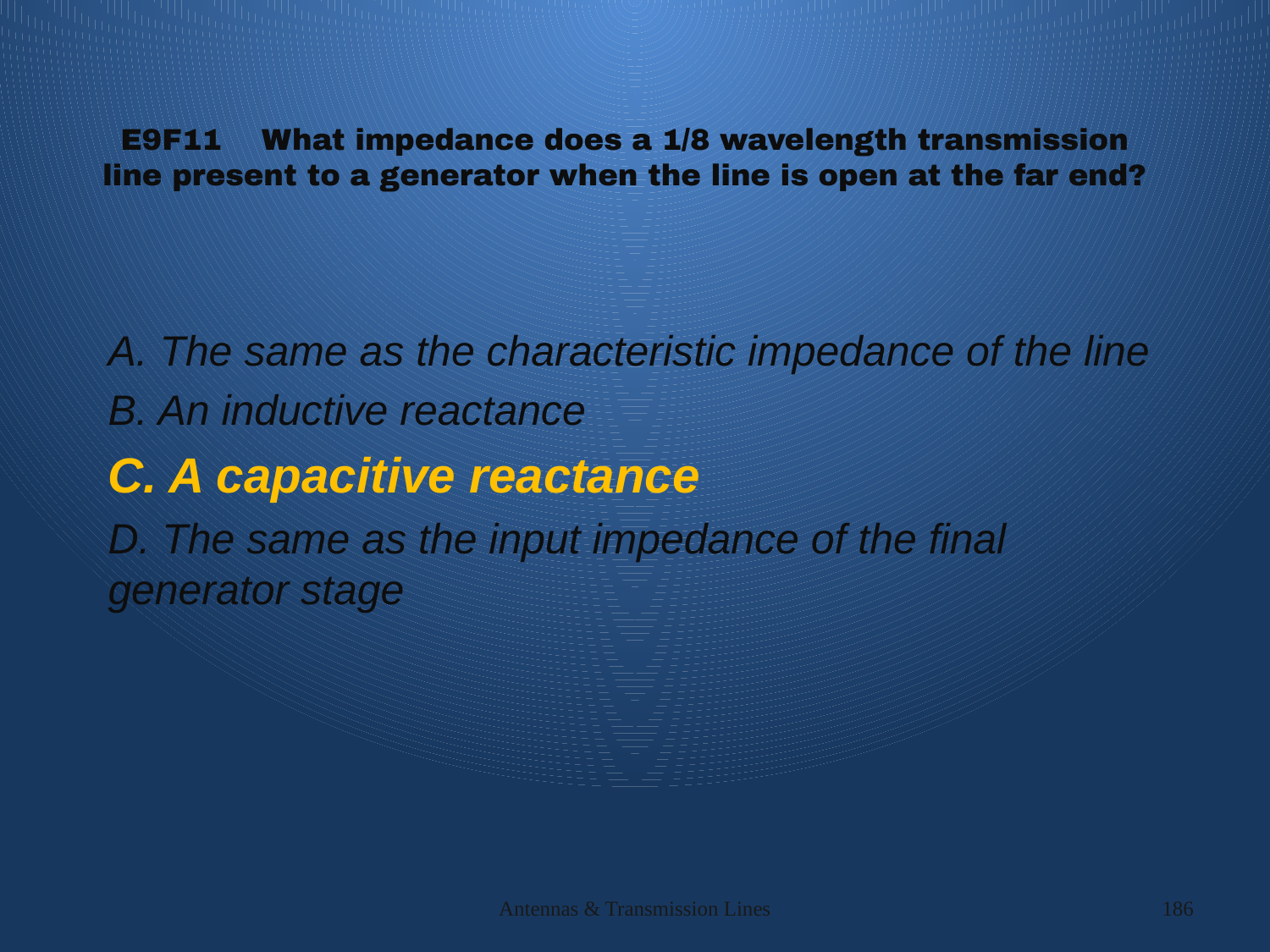

# E9F11    What impedance does a 1/8 wavelength transmission line present to a generator when the line is open at the far end?
A. The same as the characteristic impedance of the line
B. An inductive reactance
C. A capacitive reactance
D. The same as the input impedance of the final generator stage
Antennas & Transmission Lines
186